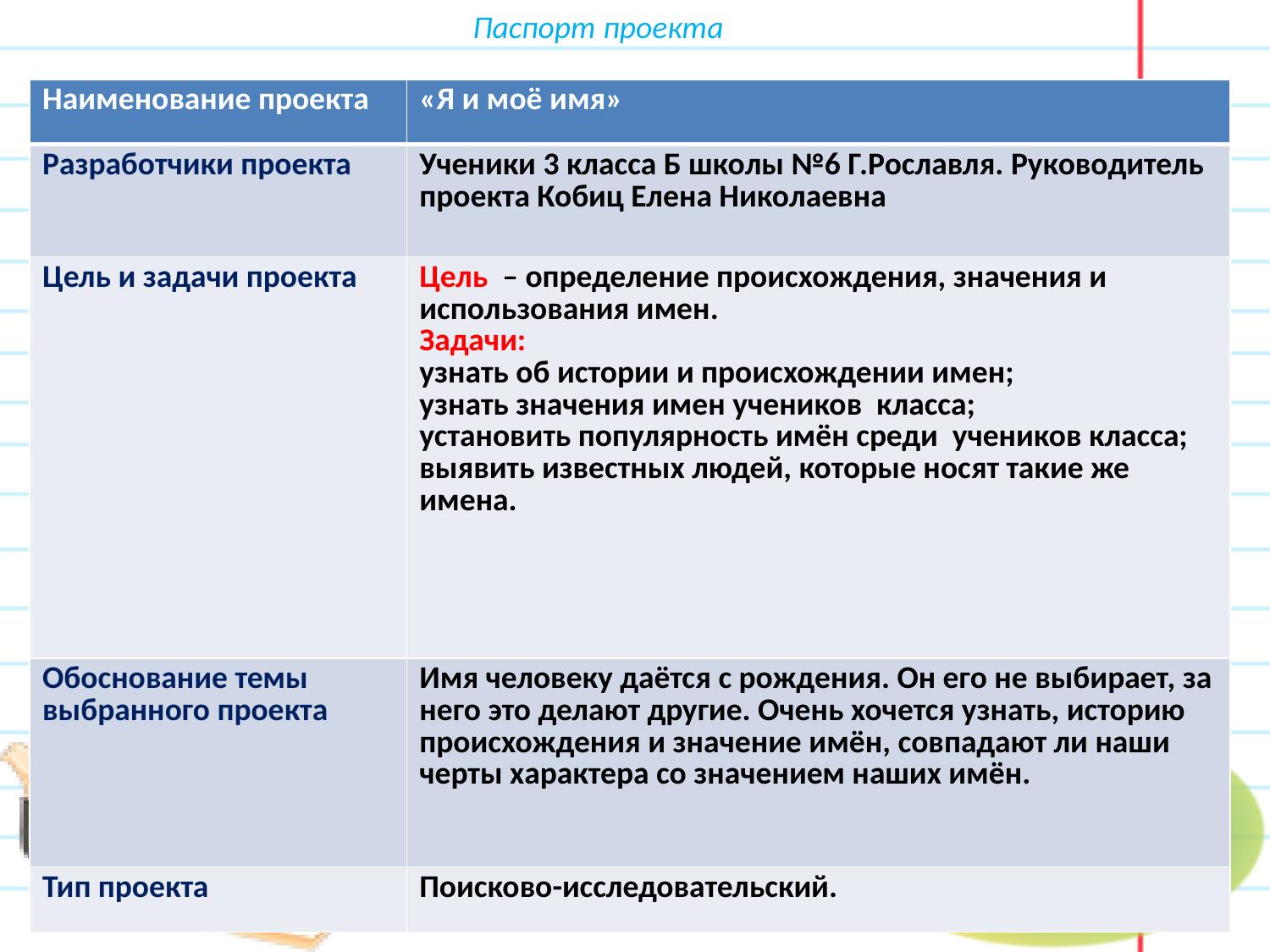

# Паспорт проекта
| Наименование проекта | «Я и моё имя» |
| --- | --- |
| Разработчики проекта | Ученики 3 класса Б школы №6 Г.Рославля. Руководитель проекта Кобиц Елена Николаевна |
| Цель и задачи проекта | Цель  – определение происхождения, значения и использования имен. Задачи: узнать об истории и происхождении имен; узнать значения имен учеников класса; установить популярность имён среди учеников класса; выявить известных людей, которые носят такие же имена. |
| Обоснование темы выбранного проекта | Имя человеку даётся с рождения. Он его не выбирает, за него это делают другие. Очень хочется узнать, историю происхождения и значение имён, совпадают ли наши черты характера со значением наших имён. |
| Тип проекта | Поисково-исследовательский. |